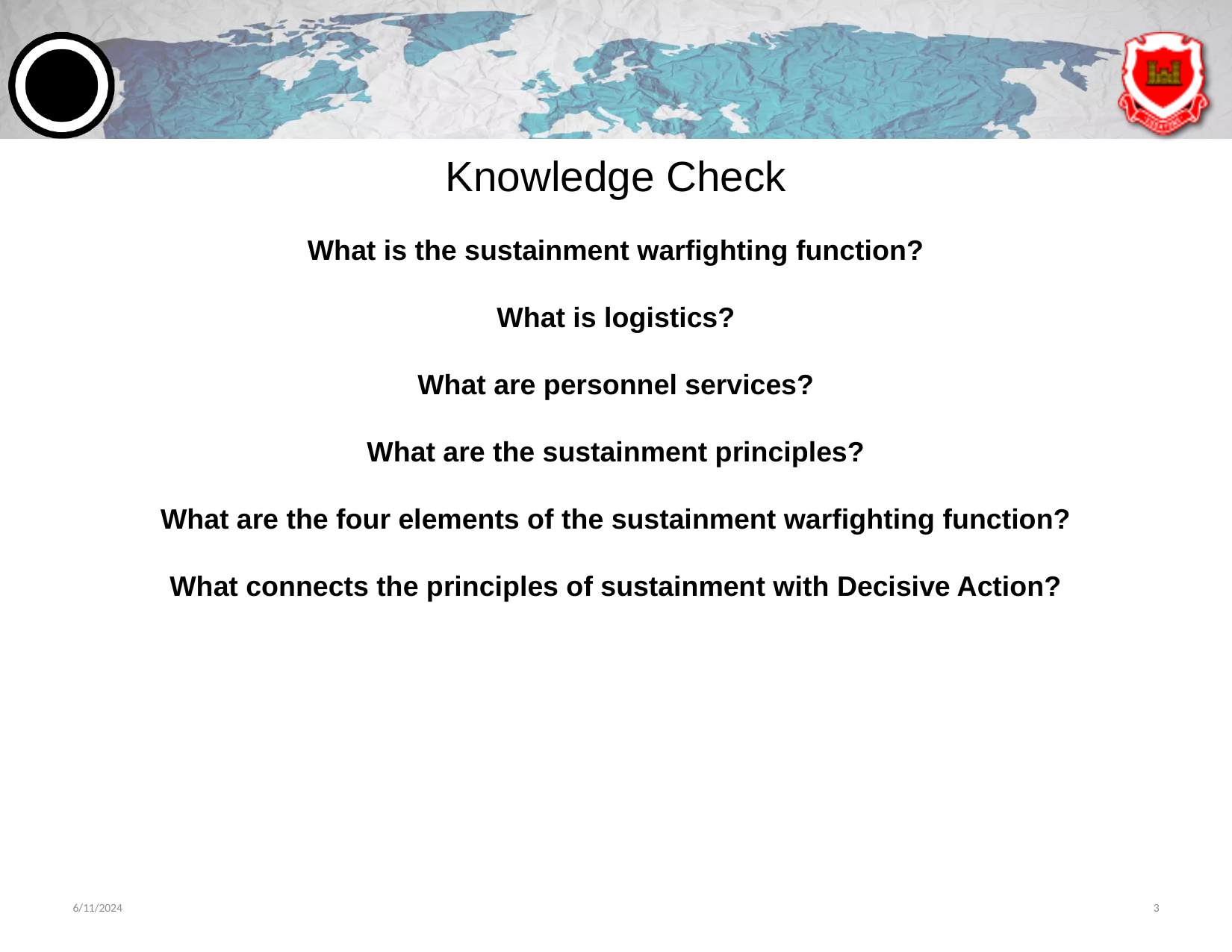

# Knowledge Check
What is the sustainment warfighting function?

What is logistics?

What are personnel services?

What are the sustainment principles?

What are the four elements of the sustainment warfighting function?

What connects the principles of sustainment with Decisive Action?
6/11/2024
3